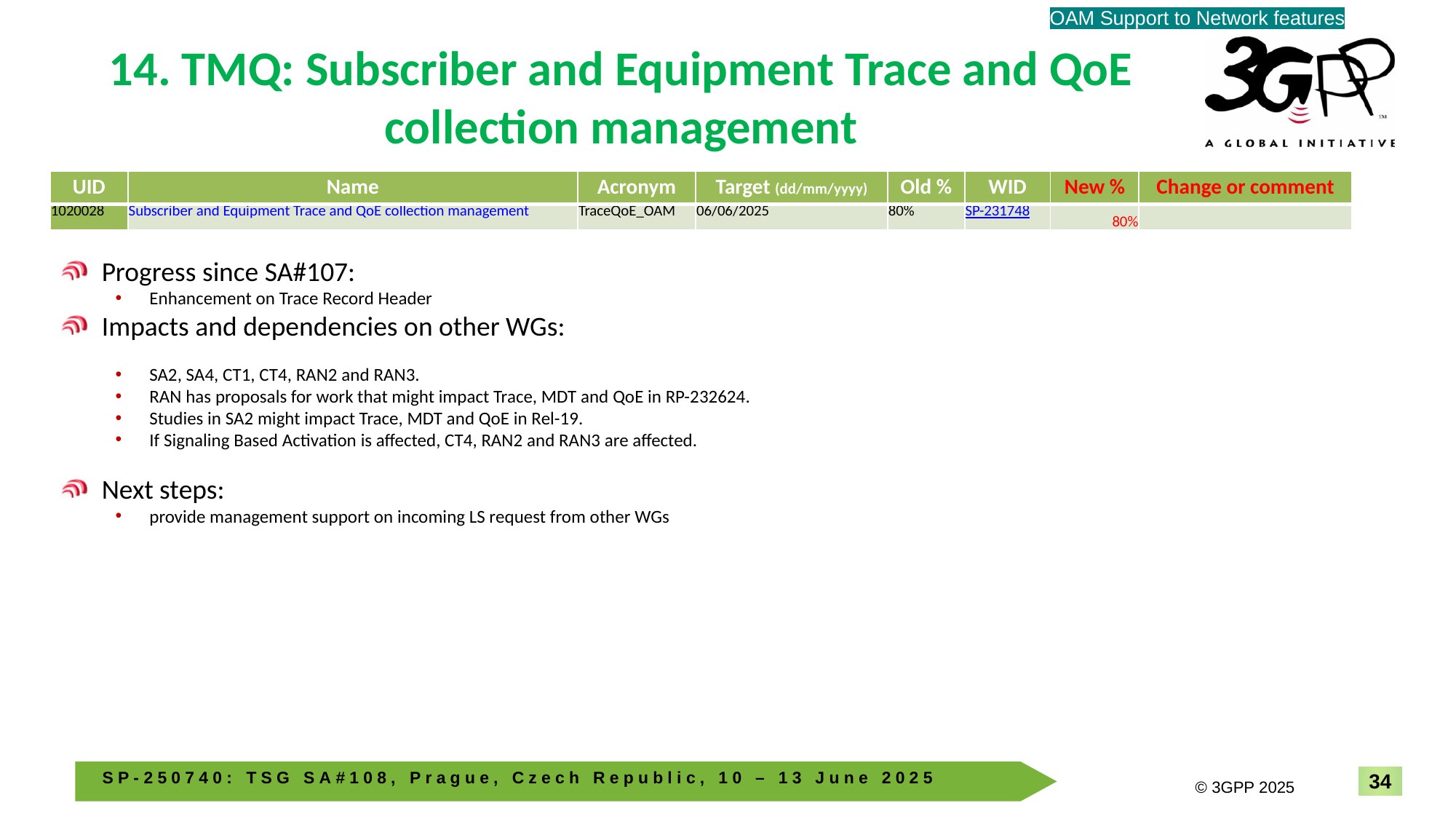

OAM Support to Network features
# 14. TMQ: Subscriber and Equipment Trace and QoE collection management
| UID | Name | Acronym | Target (dd/mm/yyyy) | Old % | WID | New % | Change or comment |
| --- | --- | --- | --- | --- | --- | --- | --- |
| 1020028 | Subscriber and Equipment Trace and QoE collection management | TraceQoE\_OAM | 06/06/2025 | 80% | SP-231748 | 80% |  |
Progress since SA#107:
Enhancement on Trace Record Header
Impacts and dependencies on other WGs:

SA2, SA4, CT1, CT4, RAN2 and RAN3.
RAN has proposals for work that might impact Trace, MDT and QoE in RP-232624.
Studies in SA2 might impact Trace, MDT and QoE in Rel-19.
If Signaling Based Activation is affected, CT4, RAN2 and RAN3 are affected.

Next steps:
provide management support on incoming LS request from other WGs